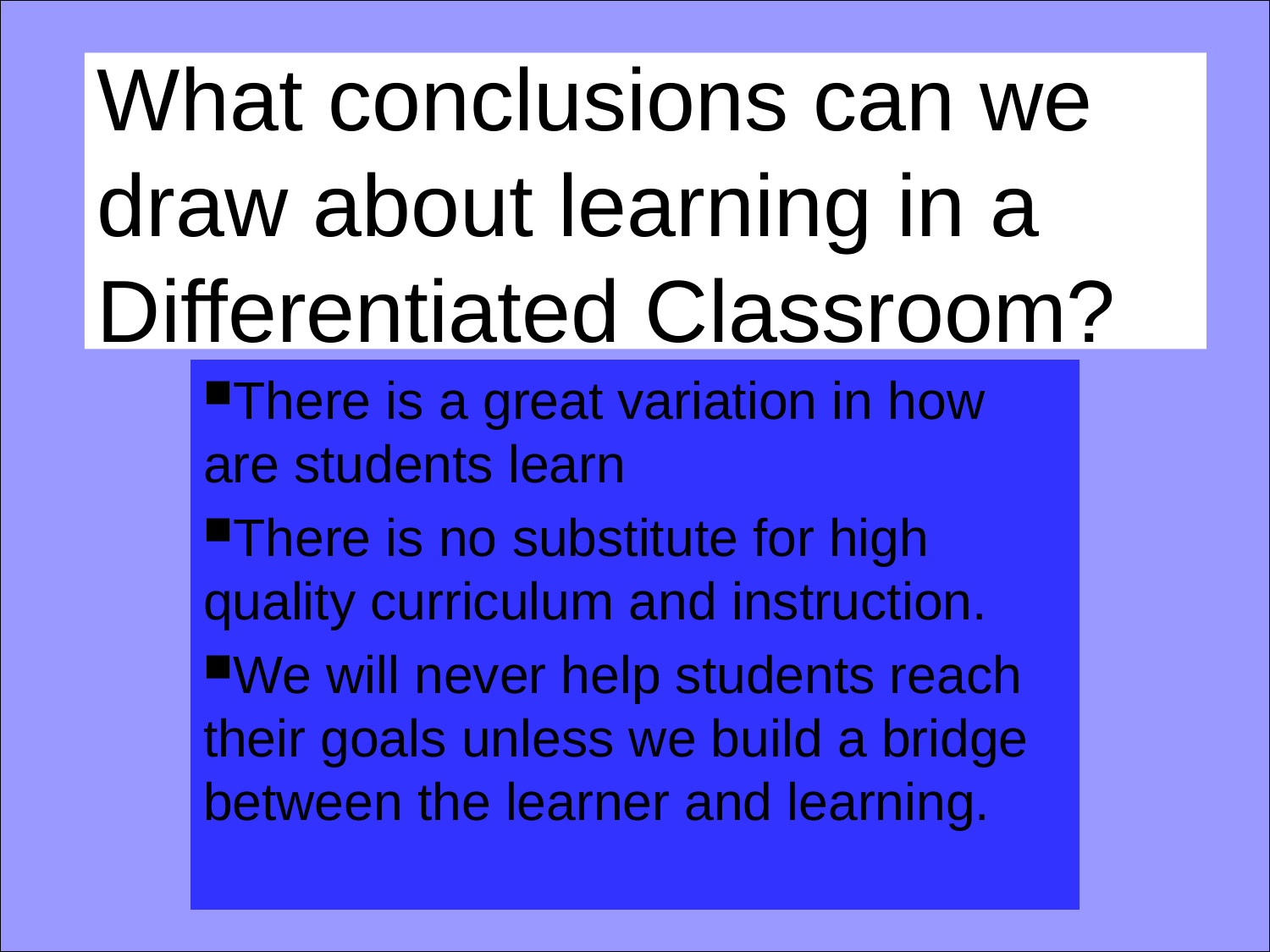

# What conclusions can we draw about learning in a Differentiated Classroom?
There is a great variation in how are students learn
There is no substitute for high quality curriculum and instruction.
We will never help students reach their goals unless we build a bridge between the learner and learning.